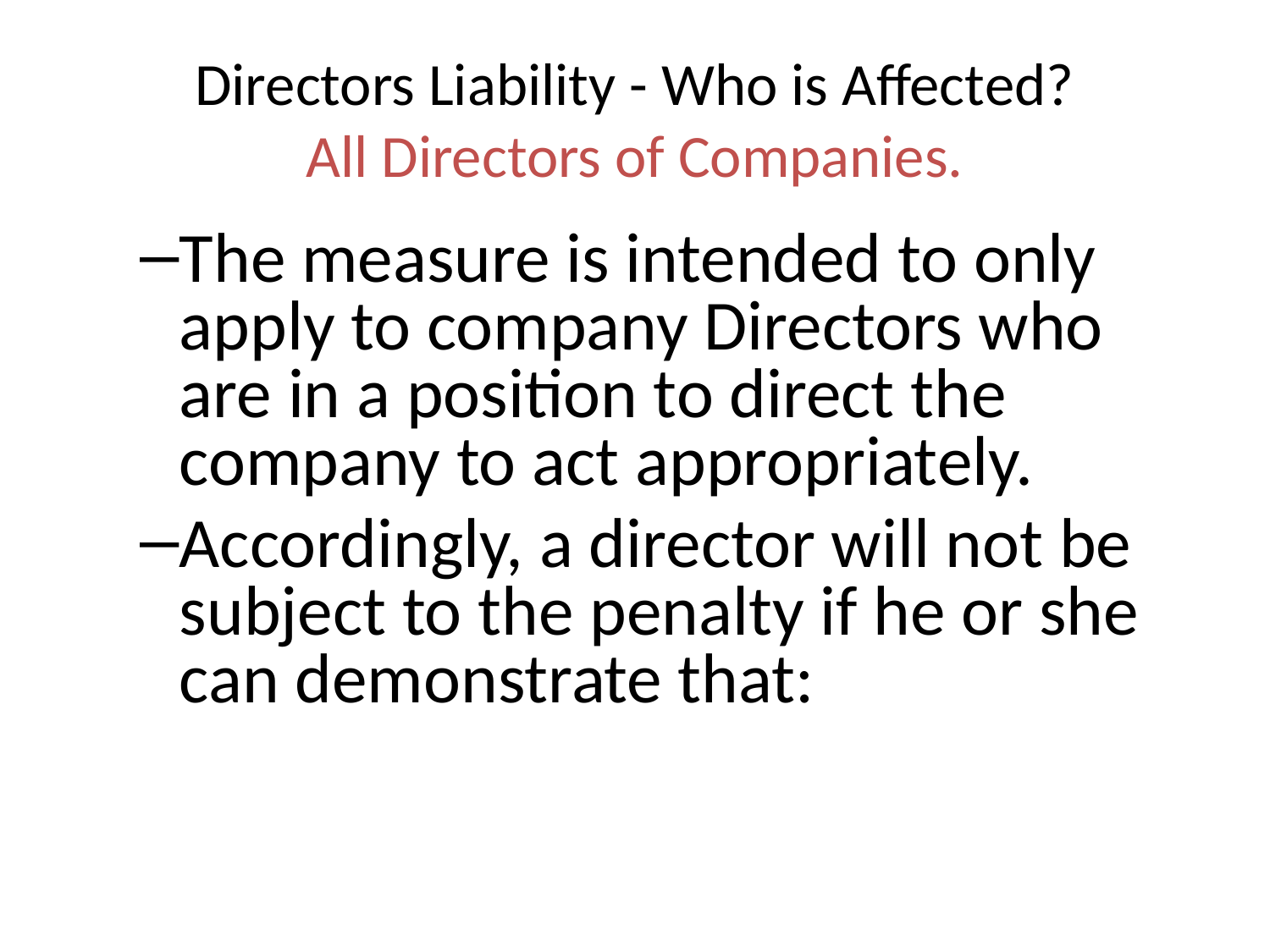

# Directors Liability - Who is Affected? All Directors of Companies.
The measure is intended to only apply to company Directors who are in a position to direct the company to act appropriately.
Accordingly, a director will not be subject to the penalty if he or she can demonstrate that: